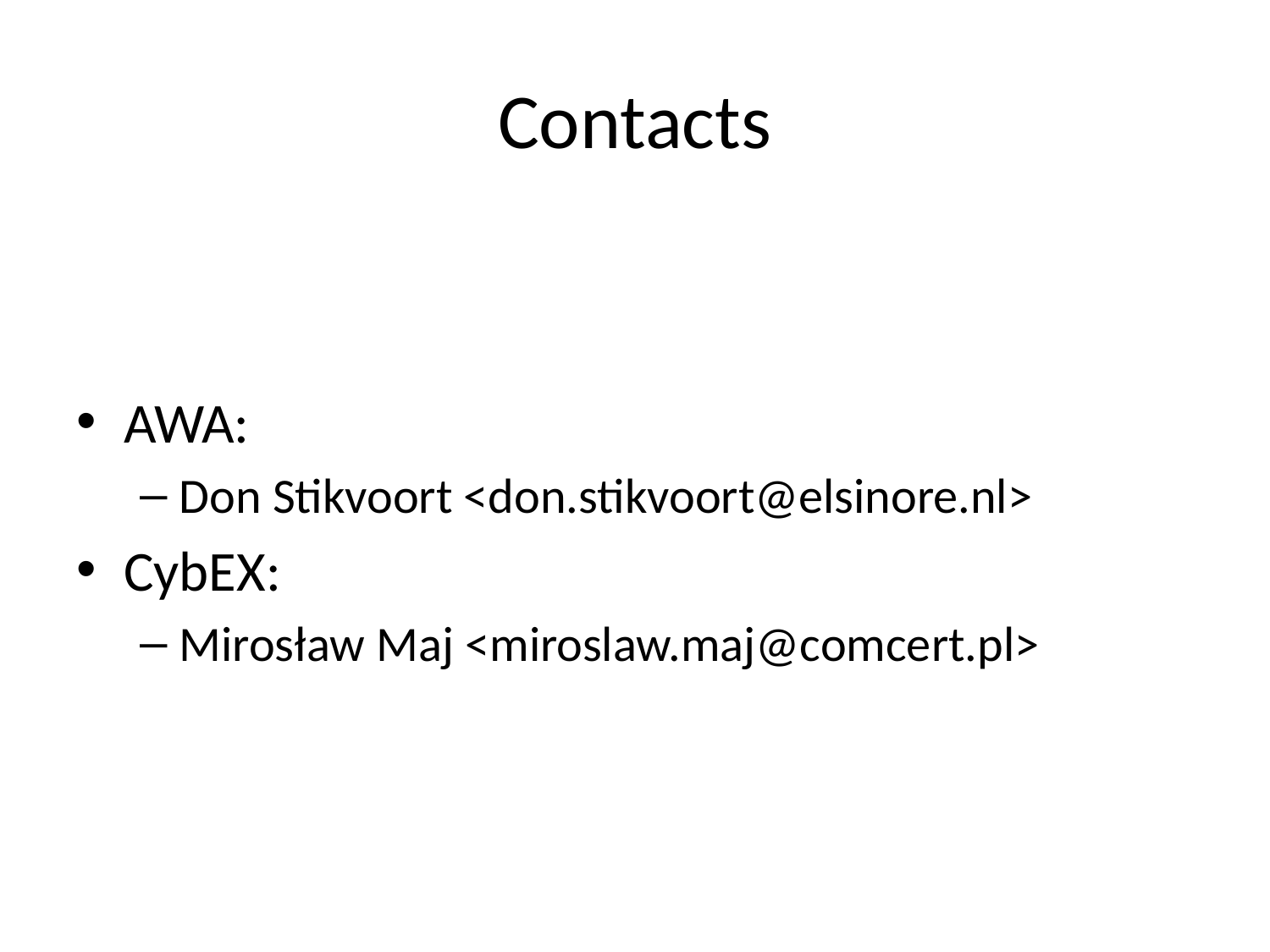

# Contacts

AWA:
Don Stikvoort <don.stikvoort@elsinore.nl>
CybEX:
Mirosław Maj <miroslaw.maj@comcert.pl>